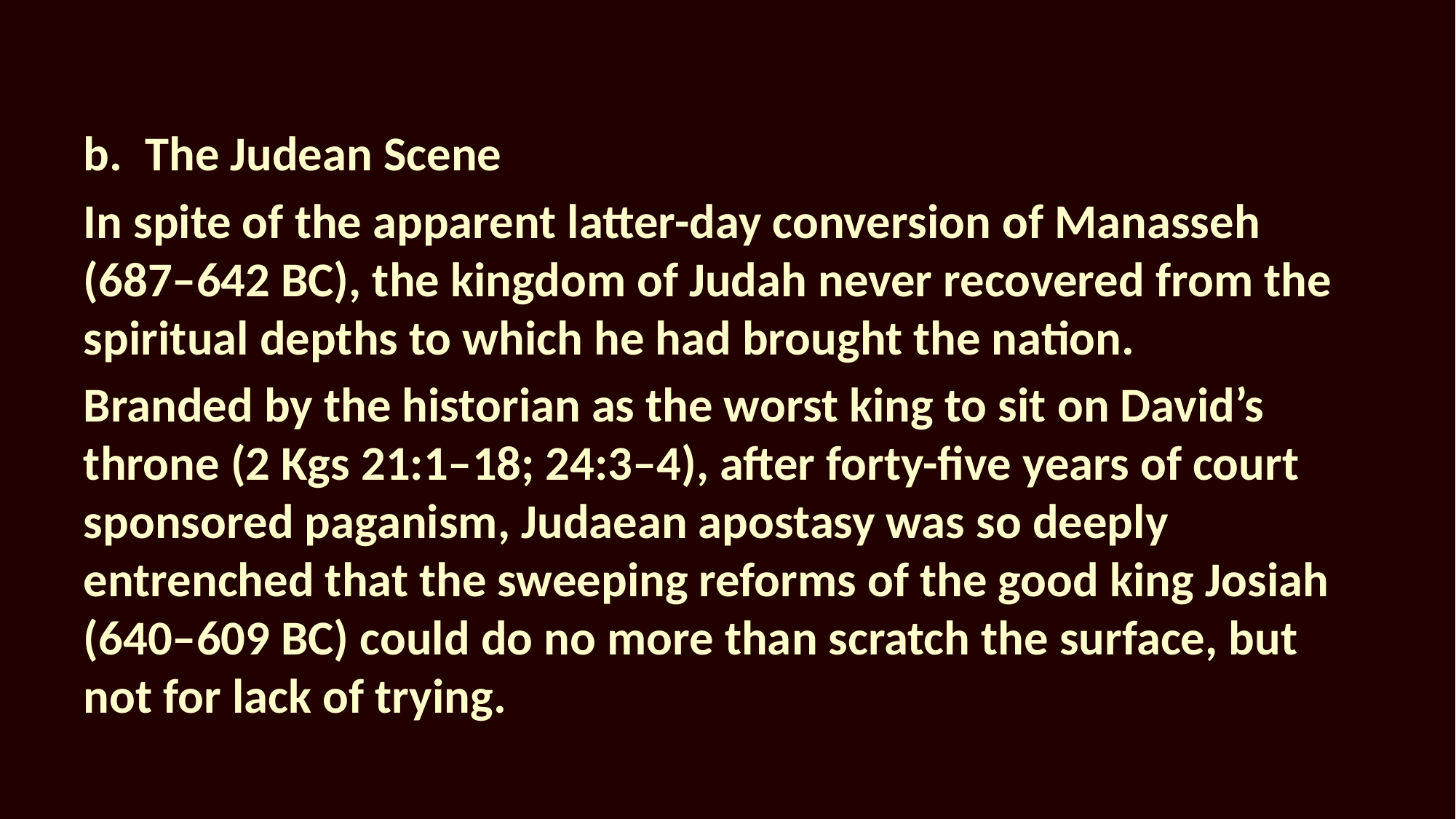

The Judean Scene
In spite of the apparent latter-day conversion of Manasseh (687–642 BC), the kingdom of Judah never recovered from the spiritual depths to which he had brought the nation.
Branded by the historian as the worst king to sit on David’s throne (2 Kgs 21:1–18; 24:3–4), after forty-five years of court sponsored paganism, Judaean apostasy was so deeply entrenched that the sweeping reforms of the good king Josiah (640–609 BC) could do no more than scratch the surface, but not for lack of trying.